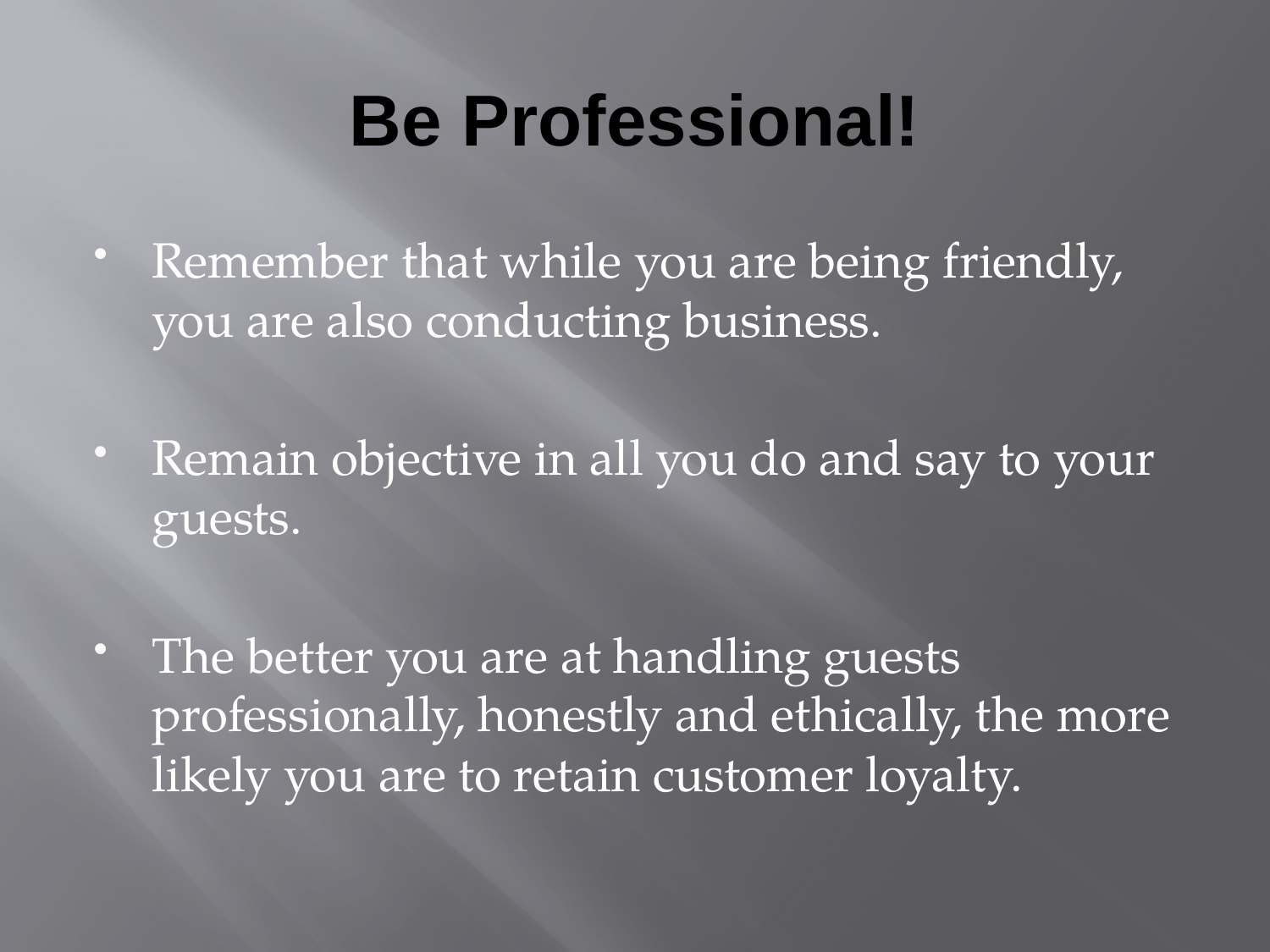

# Be Professional!
Remember that while you are being friendly, you are also conducting business.

Remain objective in all you do and say to your guests.

The better you are at handling guests professionally, honestly and ethically, the more likely you are to retain customer loyalty.